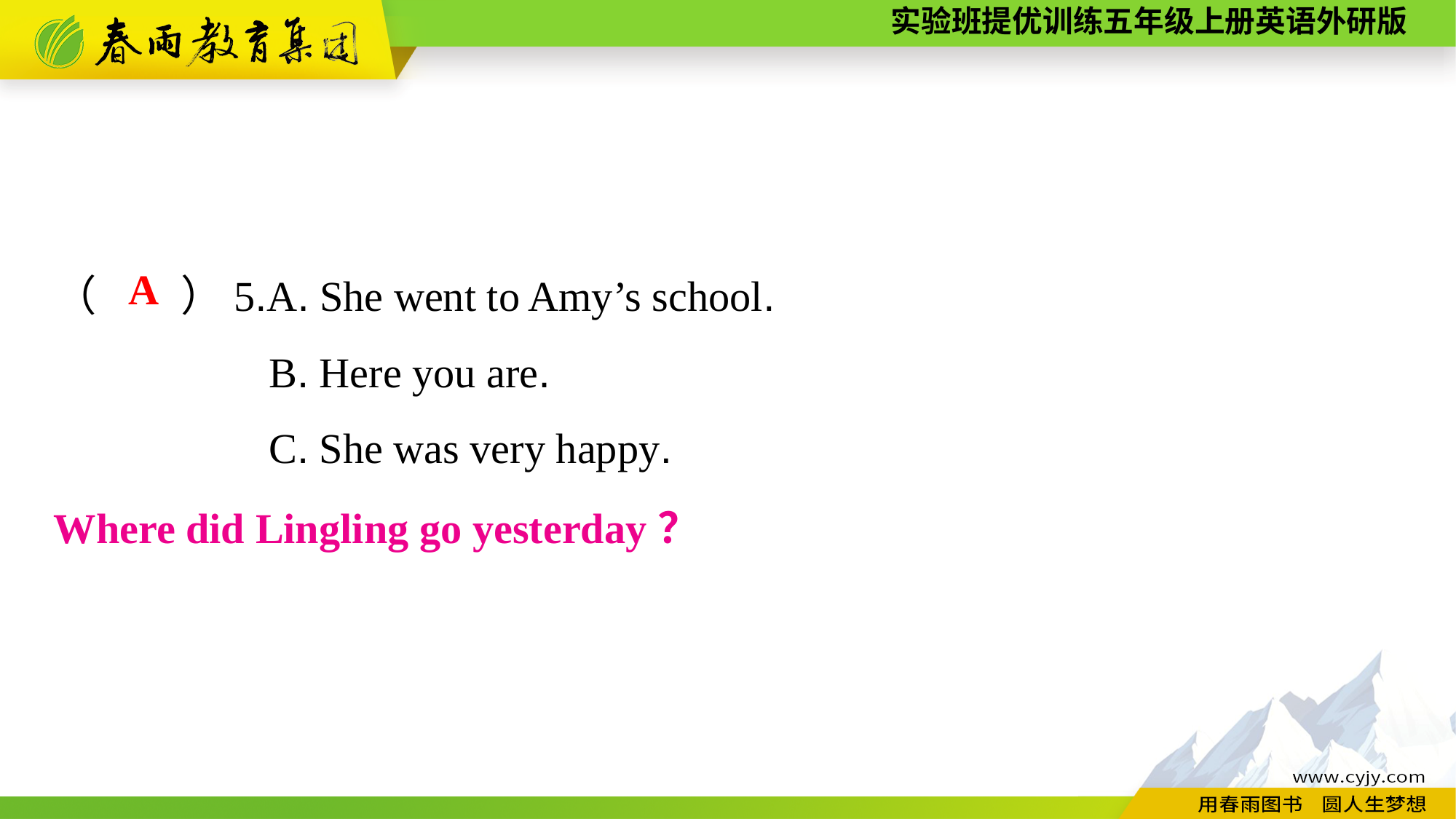

（　　）5.A. She went to Amy’s school.
B. Here you are.
C. She was very happy.
A
Where did Lingling go yesterday？